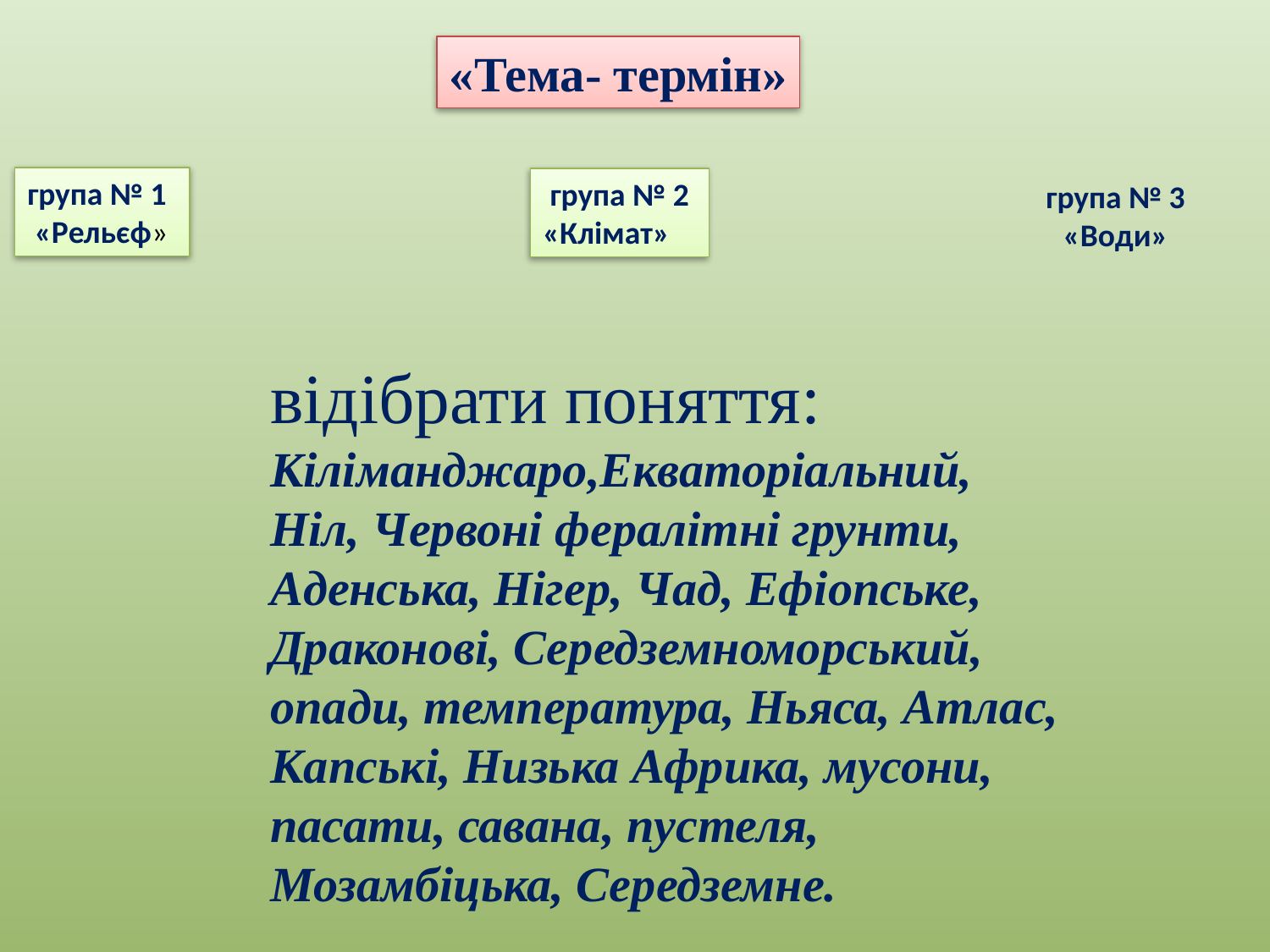

«Тема- термін»
група № 1
 «Рельєф»
 група № 2
«Клімат»
 група № 3
«Води»
відібрати поняття:
Кіліманджаро,Екваторіальний, Ніл, Червоні фералітні грунти, Аденська, Нігер, Чад, Ефіопське, Драконові, Середземноморський, опади, температура, Ньяса, Атлас, Капські, Низька Африка, мусони, пасати, савана, пустеля, Мозамбіцька, Середземне.